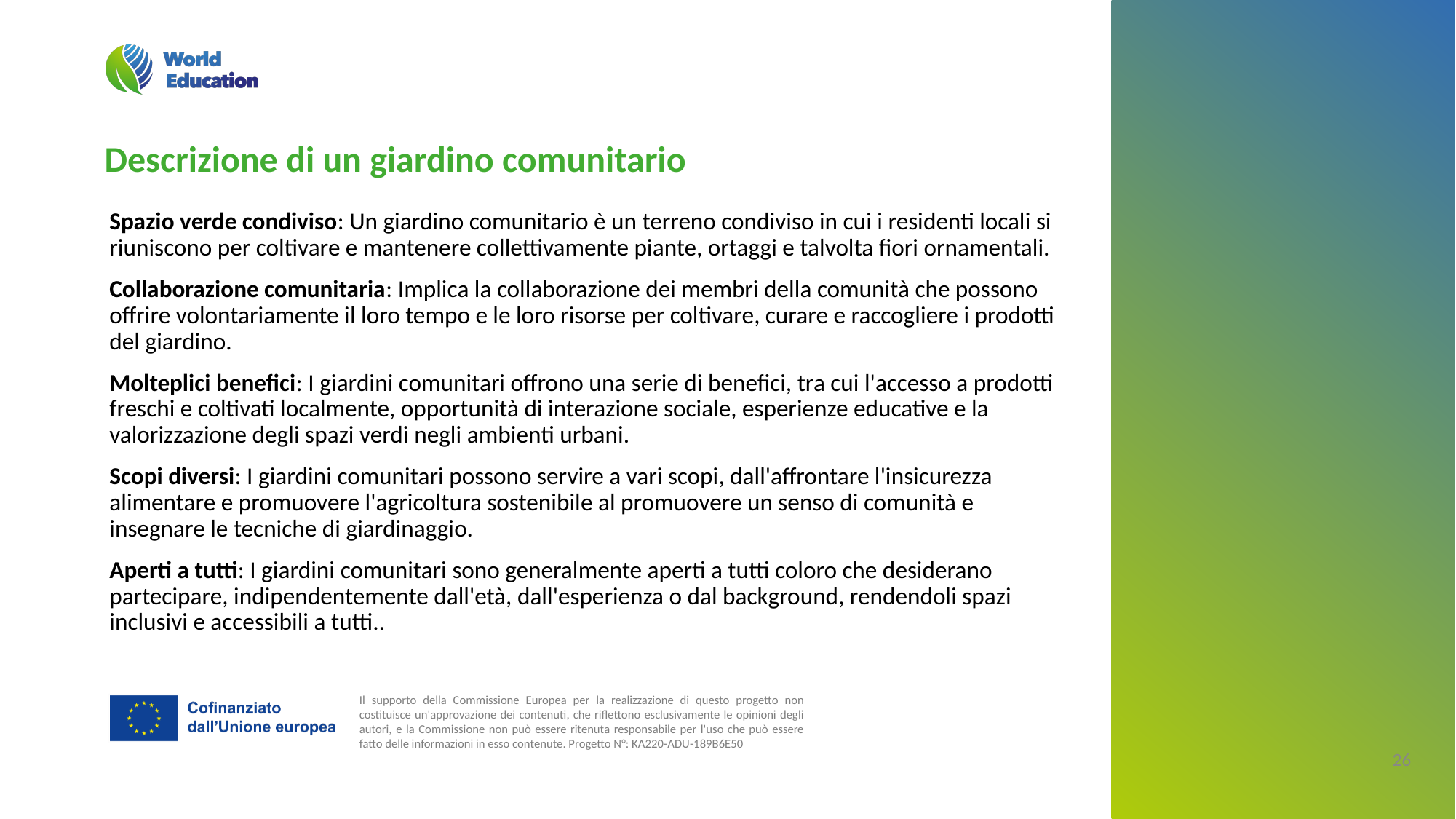

Descrizione di un giardino comunitario
Spazio verde condiviso: Un giardino comunitario è un terreno condiviso in cui i residenti locali si riuniscono per coltivare e mantenere collettivamente piante, ortaggi e talvolta fiori ornamentali.
Collaborazione comunitaria: Implica la collaborazione dei membri della comunità che possono offrire volontariamente il loro tempo e le loro risorse per coltivare, curare e raccogliere i prodotti del giardino.
Molteplici benefici: I giardini comunitari offrono una serie di benefici, tra cui l'accesso a prodotti freschi e coltivati localmente, opportunità di interazione sociale, esperienze educative e la valorizzazione degli spazi verdi negli ambienti urbani.
Scopi diversi: I giardini comunitari possono servire a vari scopi, dall'affrontare l'insicurezza alimentare e promuovere l'agricoltura sostenibile al promuovere un senso di comunità e insegnare le tecniche di giardinaggio.
Aperti a tutti: I giardini comunitari sono generalmente aperti a tutti coloro che desiderano partecipare, indipendentemente dall'età, dall'esperienza o dal background, rendendoli spazi inclusivi e accessibili a tutti..
26